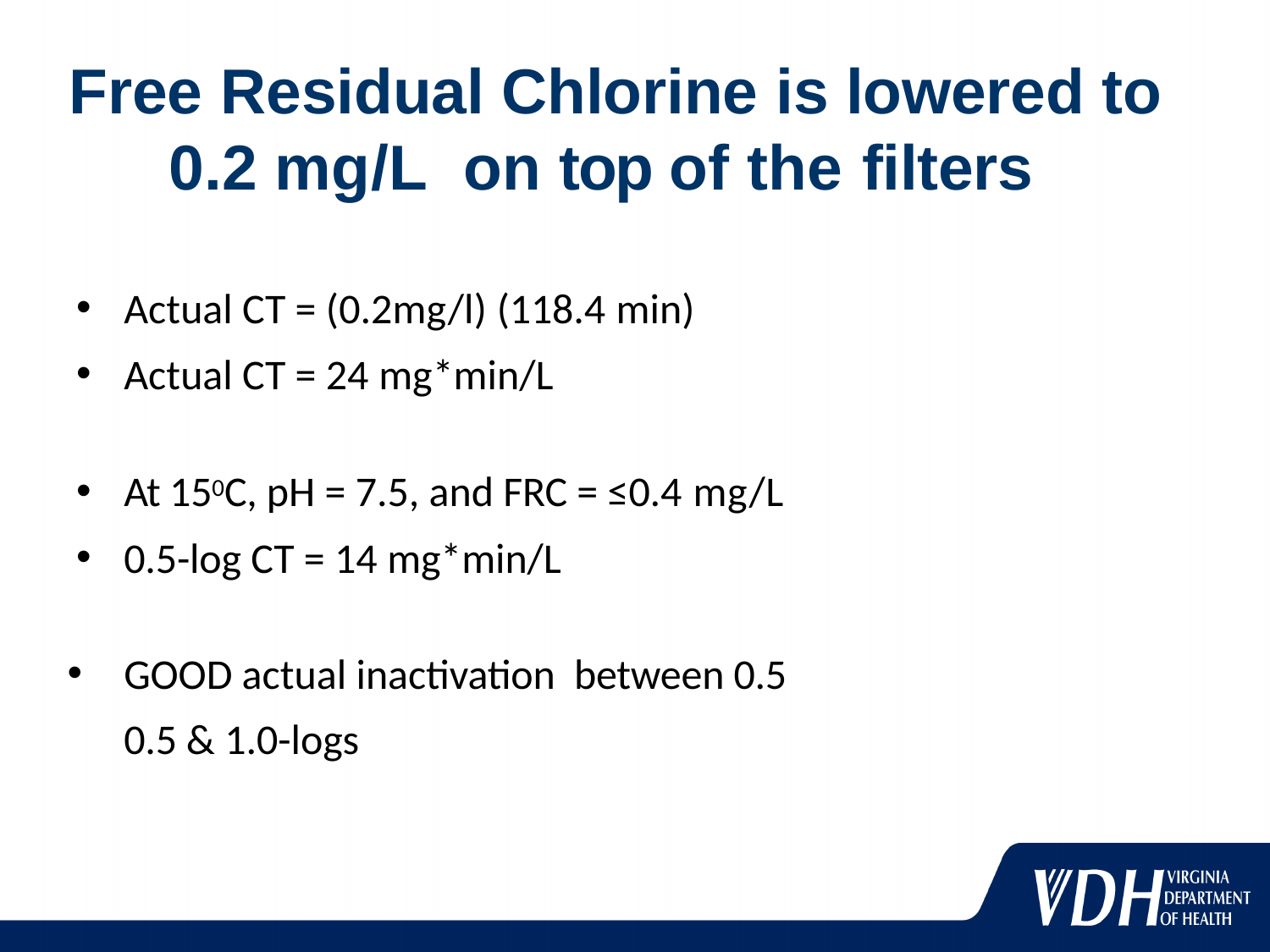

# Free Residual Chlorine is lowered to 0.2 mg/L  on top of the filters
Actual CT = (0.2mg/l) (118.4 min)
Actual CT = 24 mg*min/L

At 150C, pH = 7.5, and FRC = ≤0.4 mg/L
0.5-log CT = 14 mg*min/L

GOOD actual inactivation  between 0.5  0.5 & 1.0-logs